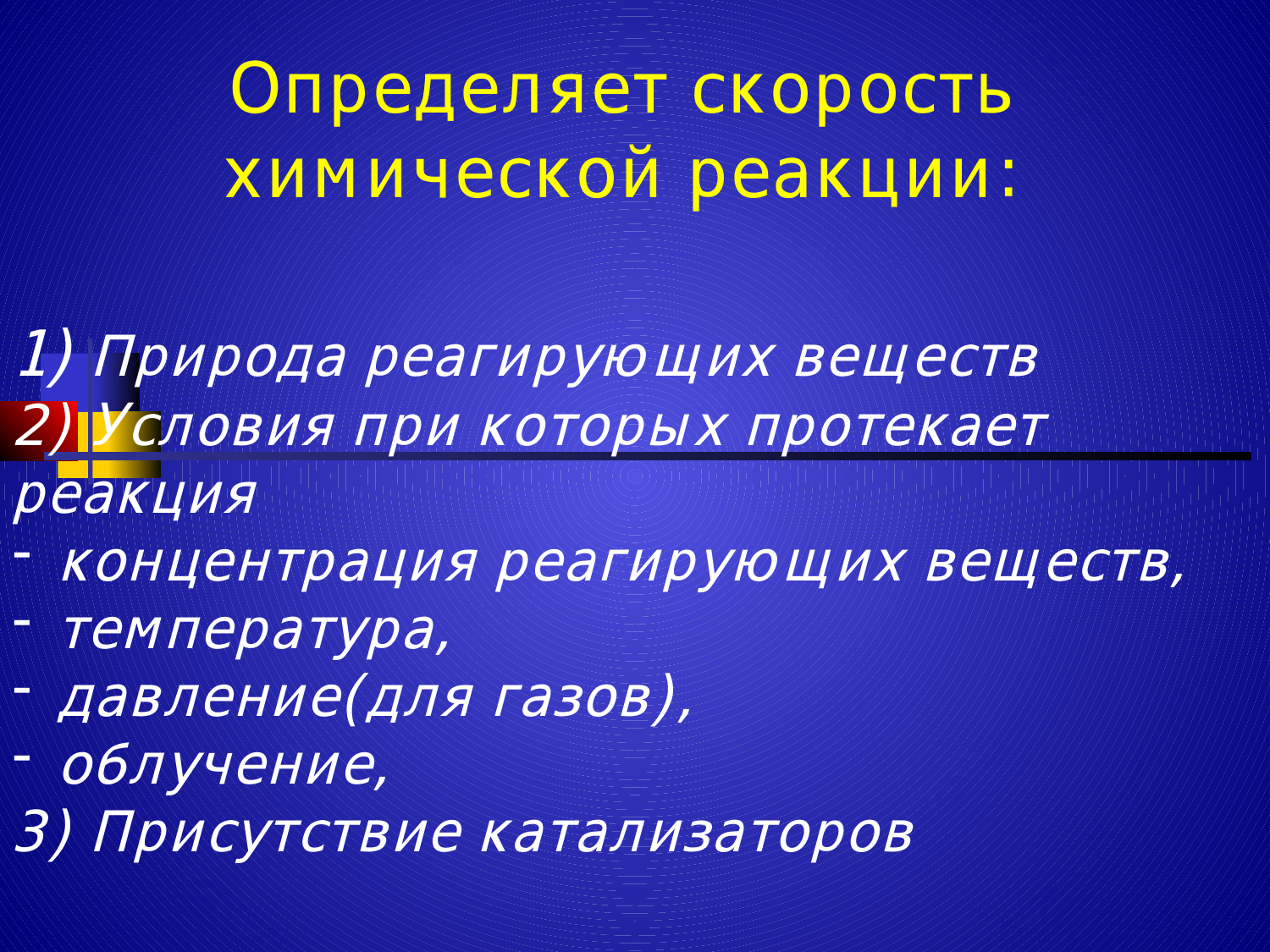

# Определяет скорость химической реакции:
1) Природа реагирующих веществ
2) Условия при которых протекает реакция
 концентрация реагирующих веществ,
 температура,
 давление(для газов),
 облучение,
3) Присутствие катализаторов